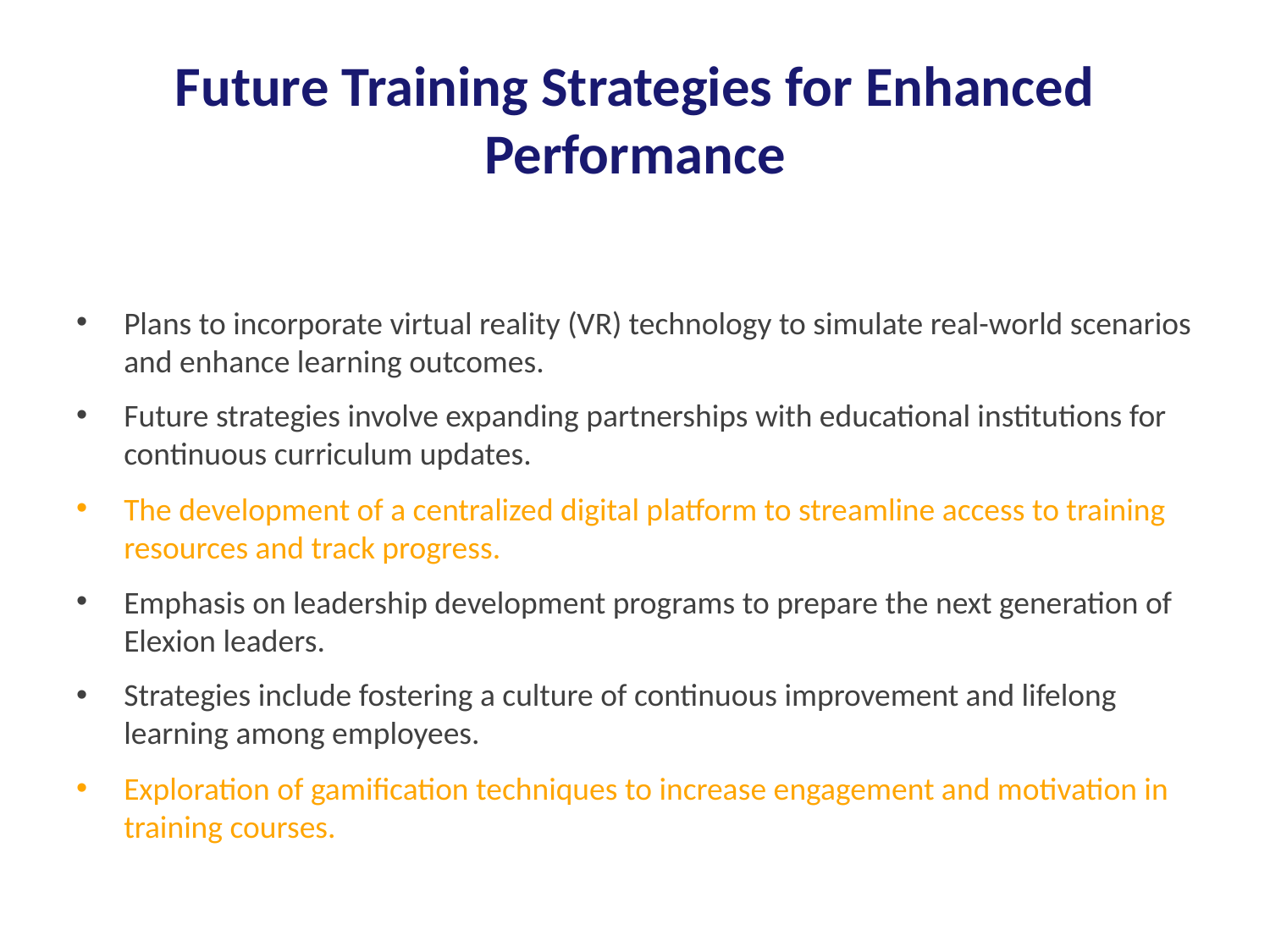

# Future Training Strategies for Enhanced Performance

Plans to incorporate virtual reality (VR) technology to simulate real-world scenarios and enhance learning outcomes.
Future strategies involve expanding partnerships with educational institutions for continuous curriculum updates.
The development of a centralized digital platform to streamline access to training resources and track progress.
Emphasis on leadership development programs to prepare the next generation of Elexion leaders.
Strategies include fostering a culture of continuous improvement and lifelong learning among employees.
Exploration of gamification techniques to increase engagement and motivation in training courses.